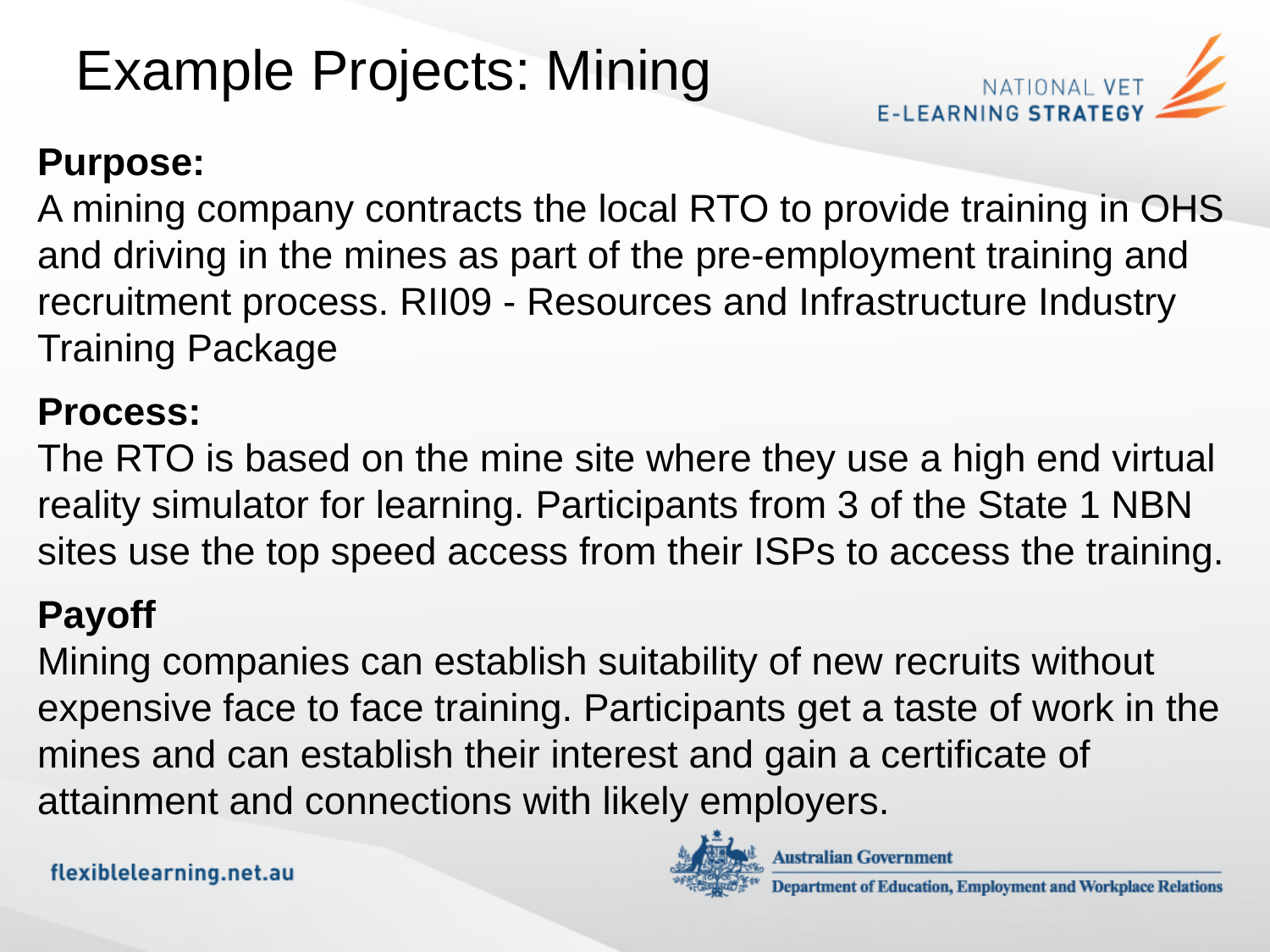

Example Projects: Mining

Purpose:
A mining company contracts the local RTO to provide training in OHS and driving in the mines as part of the pre-employment training and recruitment process. RII09 - Resources and Infrastructure Industry Training Package

Process:
The RTO is based on the mine site where they use a high end virtual reality simulator for learning. Participants from 3 of the State 1 NBN sites use the top speed access from their ISPs to access the training.

Payoff
Mining companies can establish suitability of new recruits without expensive face to face training. Participants get a taste of work in the mines and can establish their interest and gain a certificate of attainment and connections with likely employers.